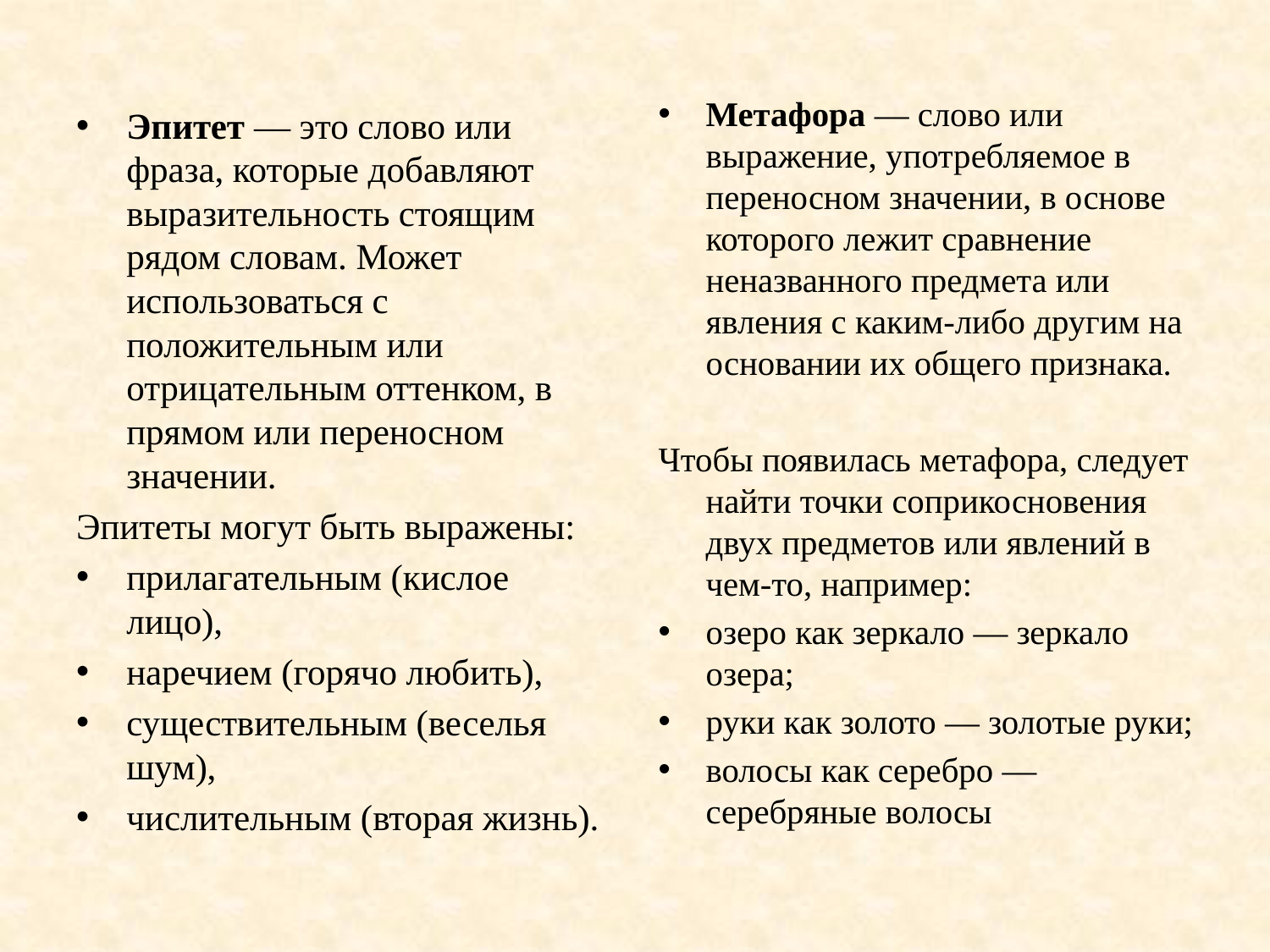

Метафора — слово или выражение, употребляемое в переносном значении, в основе которого лежит сравнение неназванного предмета или явления с каким-либо другим на основании их общего признака.

Чтобы появилась метафора, следует найти точки соприкосновения двух предметов или явлений в чем-то, например:
озеро как зеркало — зеркало озера;
руки как золото — золотые руки;
волосы как серебро — серебряные волосы
Эпитет — это слово или фраза, которые добавляют выразительность стоящим рядом словам. Может использоваться с положительным или отрицательным оттенком, в прямом или переносном значении.
Эпитеты могут быть выражены:
прилагательным (кислое лицо),
наречием (горячо любить),
существительным (веселья шум),
числительным (вторая жизнь).